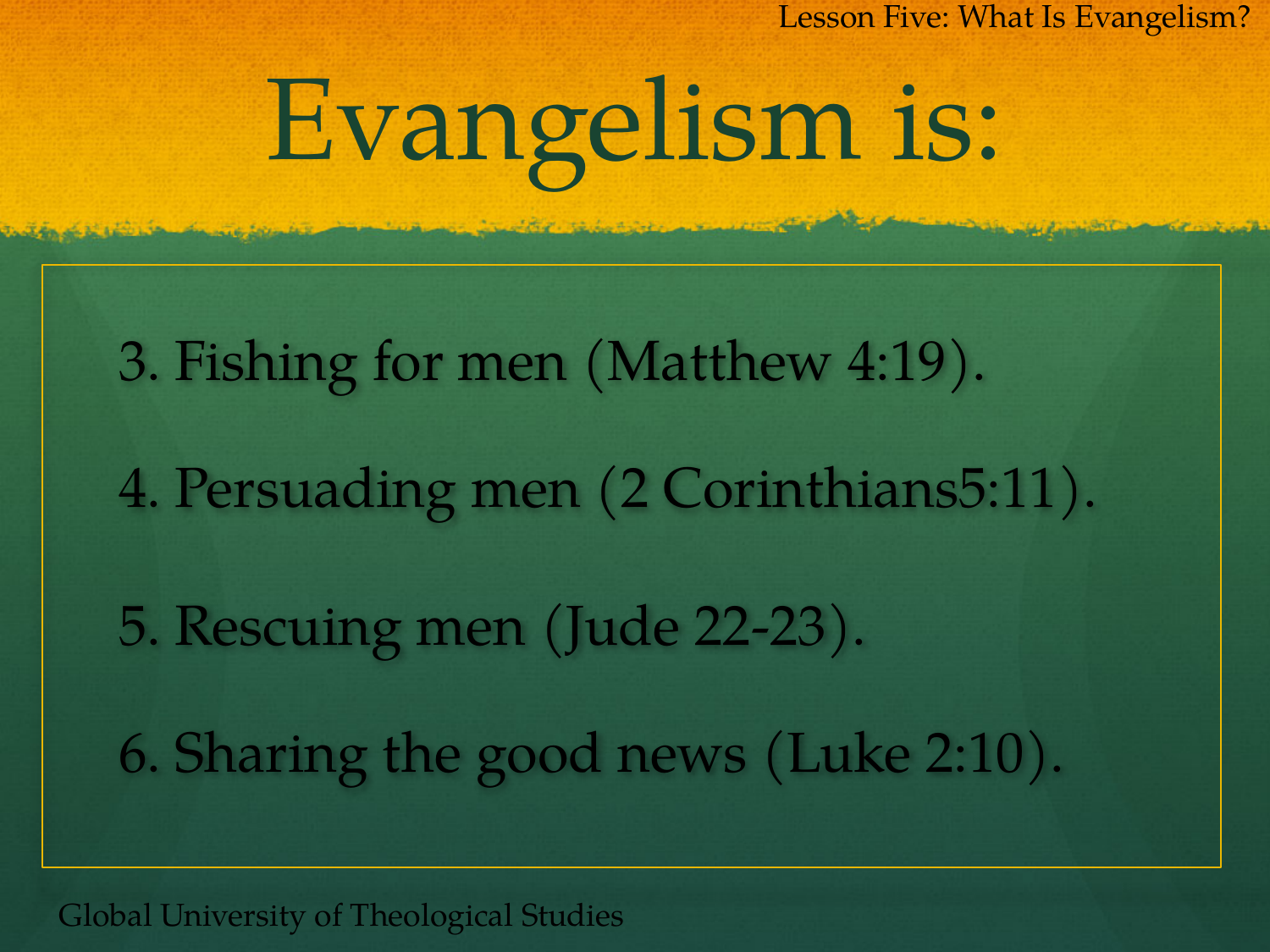

Lesson Five: What Is Evangelism?

# Evangelism is:

3. Fishing for men (Matthew 4:19).
4. Persuading men (2 Corinthians5:11).
5. Rescuing men (Jude 22-23).
6. Sharing the good news (Luke 2:10).

Global University of Theological Studies